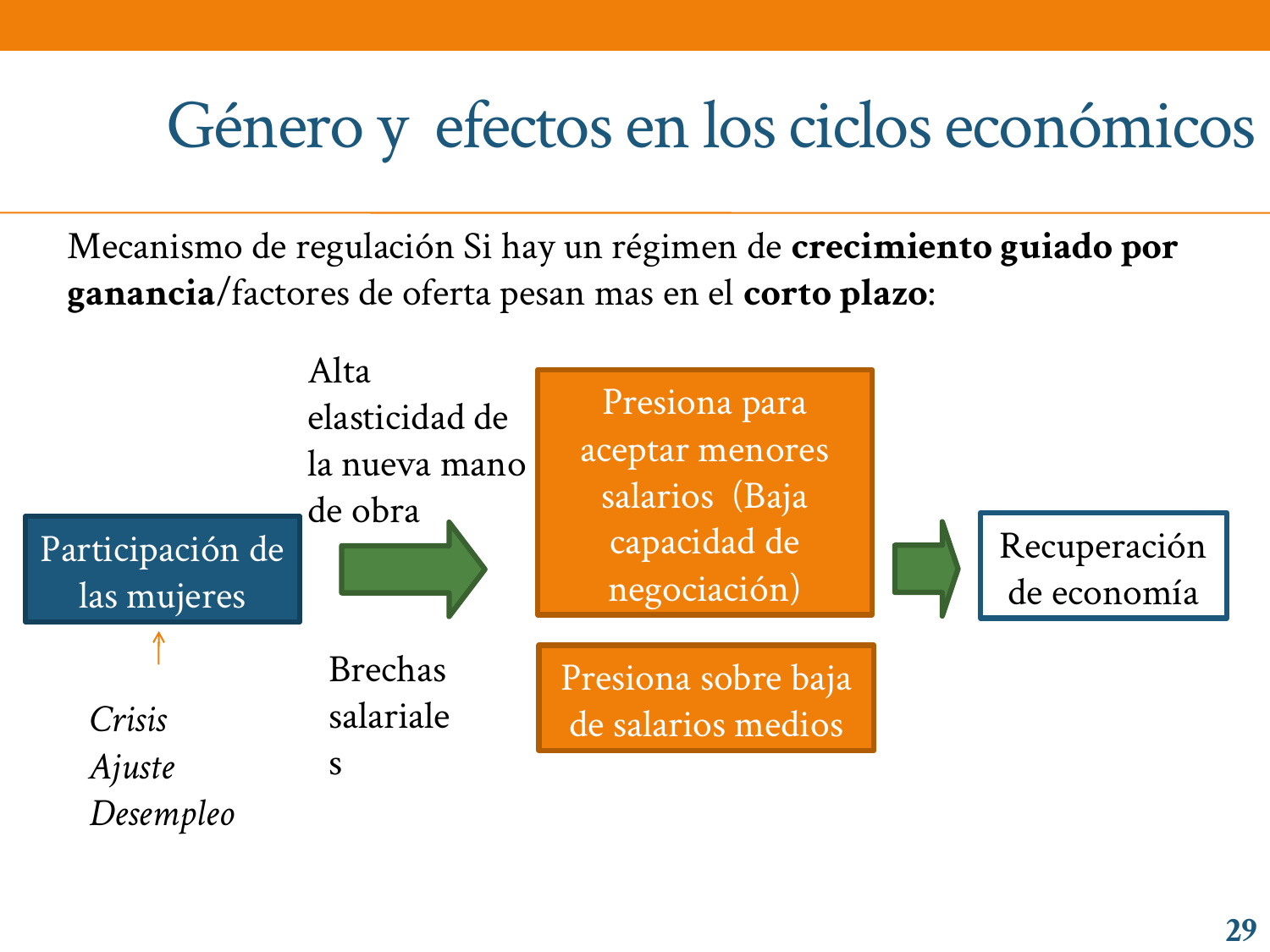

# Género y  efectos en los ciclos económicos
Mecanismo de regulación Si hay un régimen de crecimiento guiado por ganancia/factores de oferta pesan mas en el corto plazo:
Alta elasticidad de la nueva mano de obra
Presiona para aceptar menores salarios  (Baja capacidad de negociación)
Recuperación de economía
Participación de las mujeres

Brechas salariales
Presiona sobre baja de salarios medios
Crisis
Ajuste
Desempleo
29